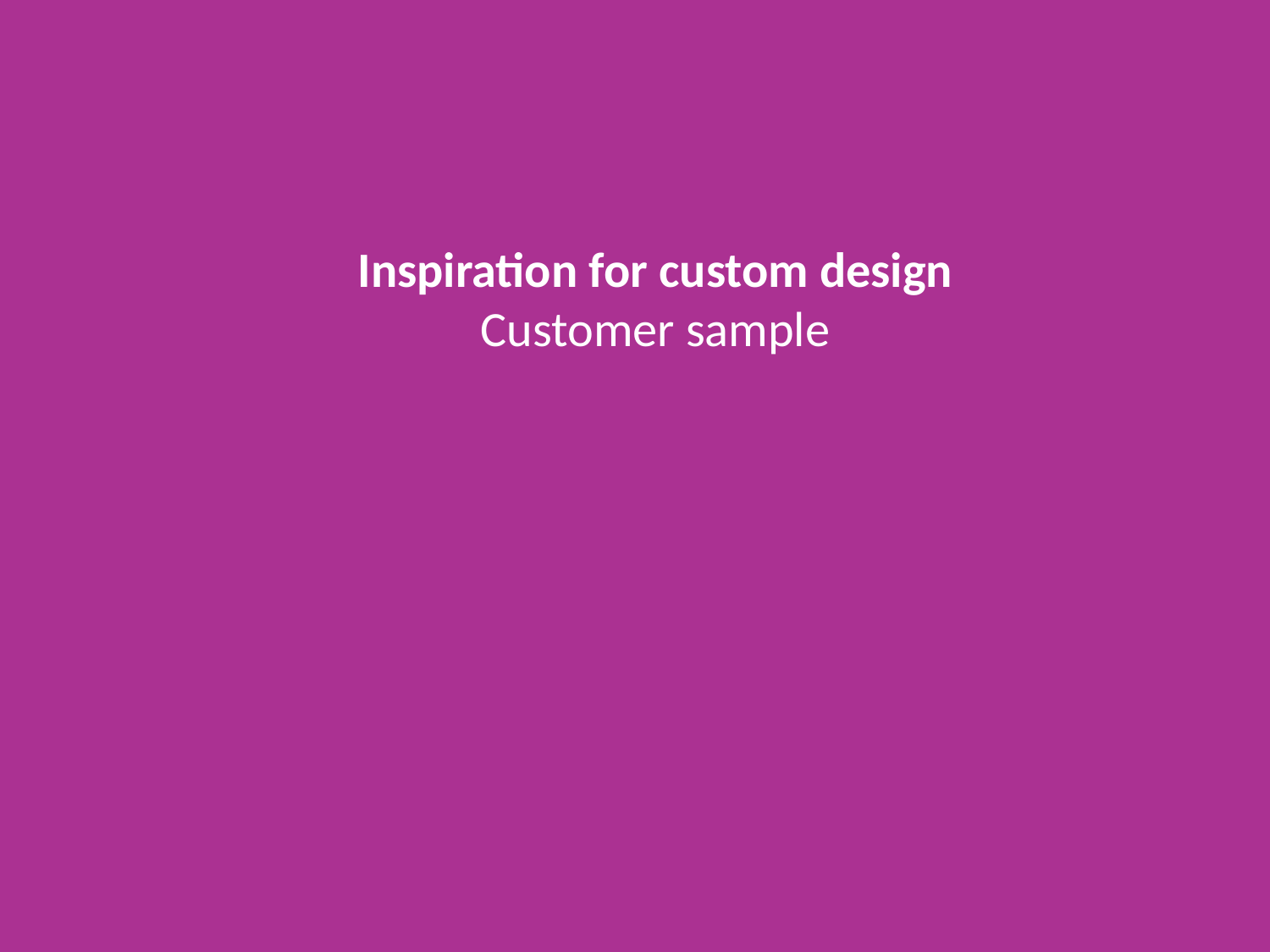

Inspiration for custom design
Customer sample
Banners